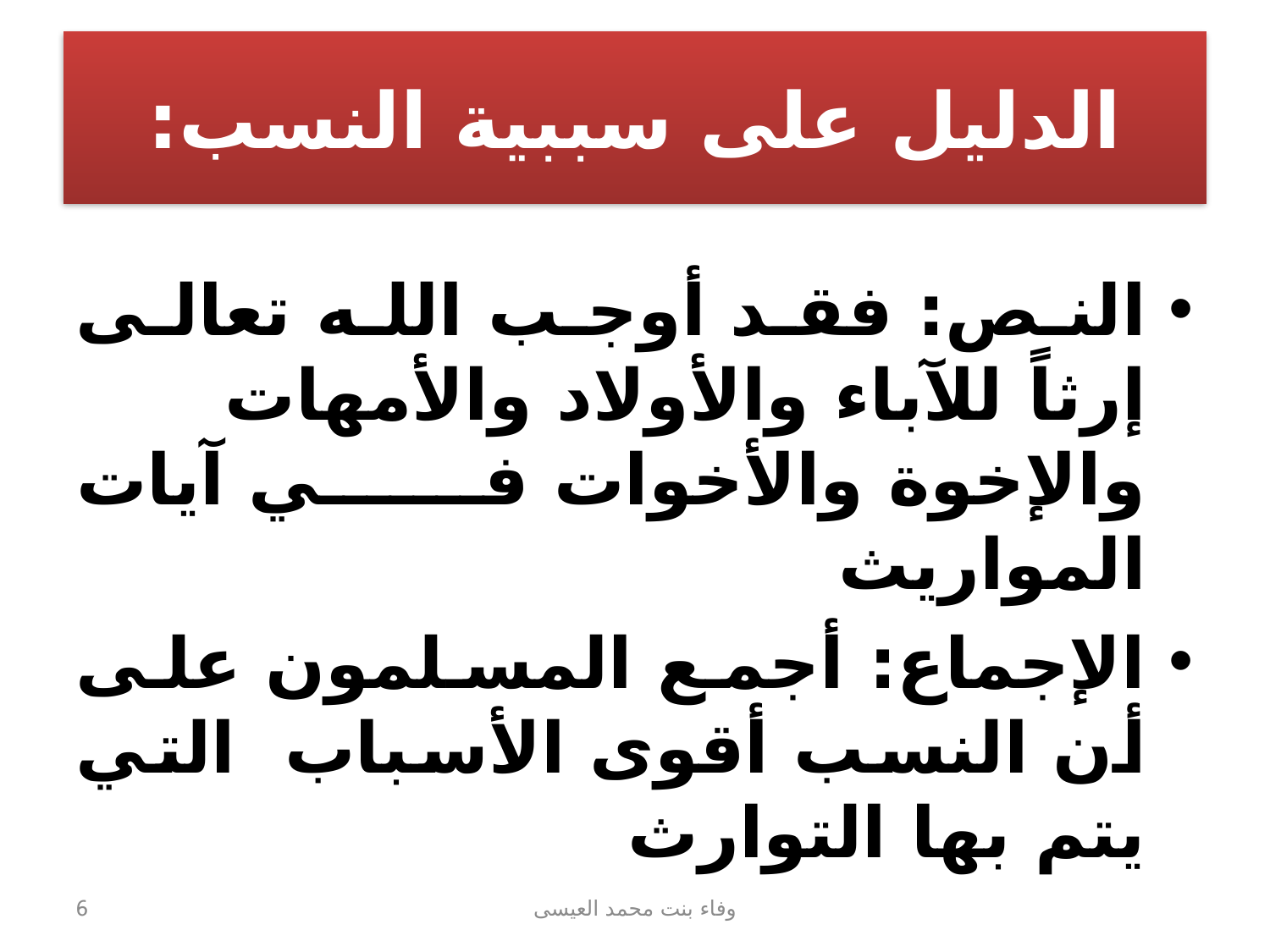

# الدليل على سببية النسب:
النص: فقد أوجب الله تعالى إرثاً للآباء والأولاد والأمهات  والإخوة والأخوات في آيات المواريث
الإجماع: أجمع المسلمون على أن النسب أقوى الأسباب  التي يتم بها التوارث
6
وفاء بنت محمد العيسى